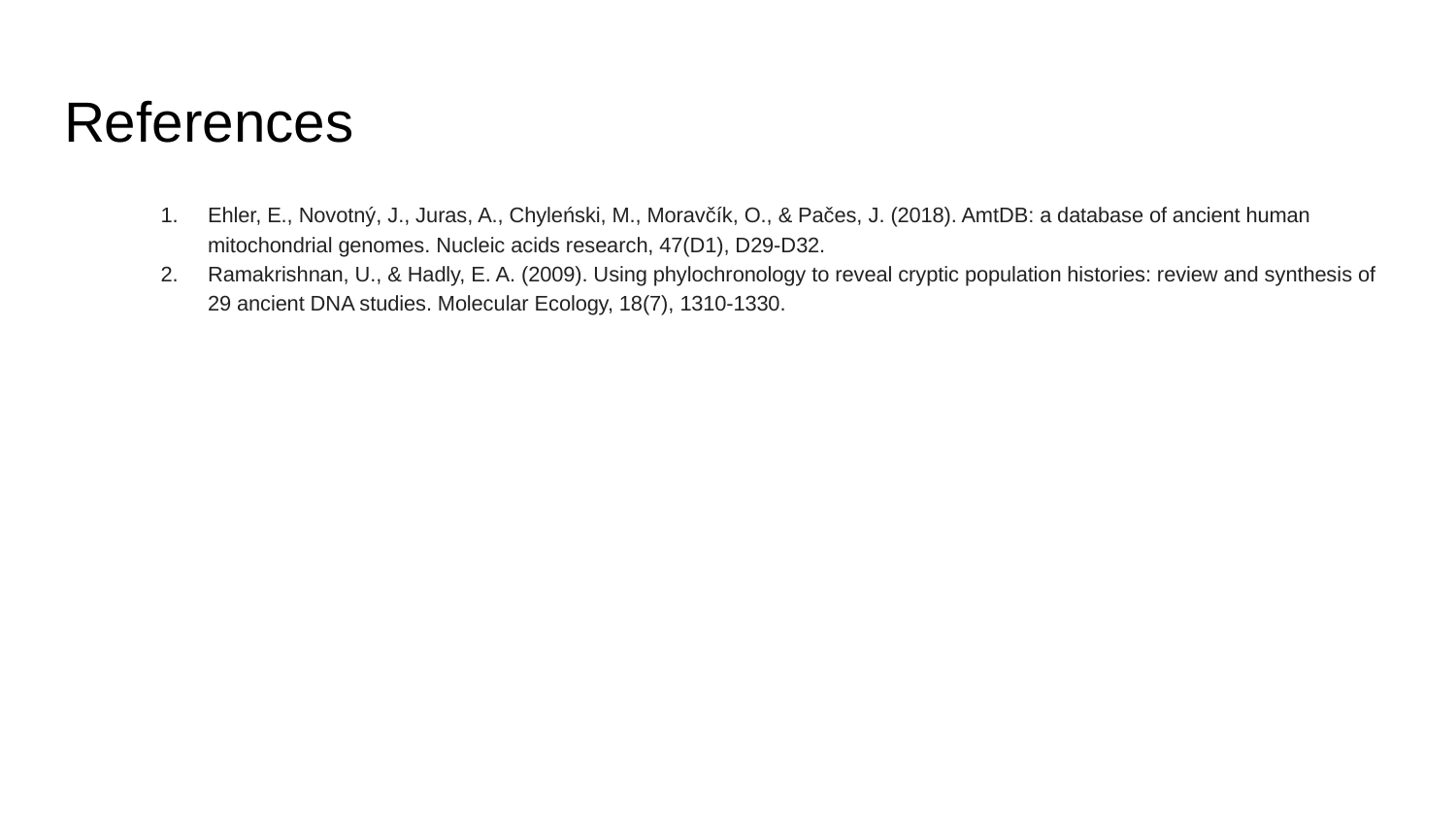

# References
Ehler, E., Novotný, J., Juras, A., Chyleński, M., Moravčík, O., & Pačes, J. (2018). AmtDB: a database of ancient human mitochondrial genomes. Nucleic acids research, 47(D1), D29-D32.
Ramakrishnan, U., & Hadly, E. A. (2009). Using phylochronology to reveal cryptic population histories: review and synthesis of 29 ancient DNA studies. Molecular Ecology, 18(7), 1310-1330.